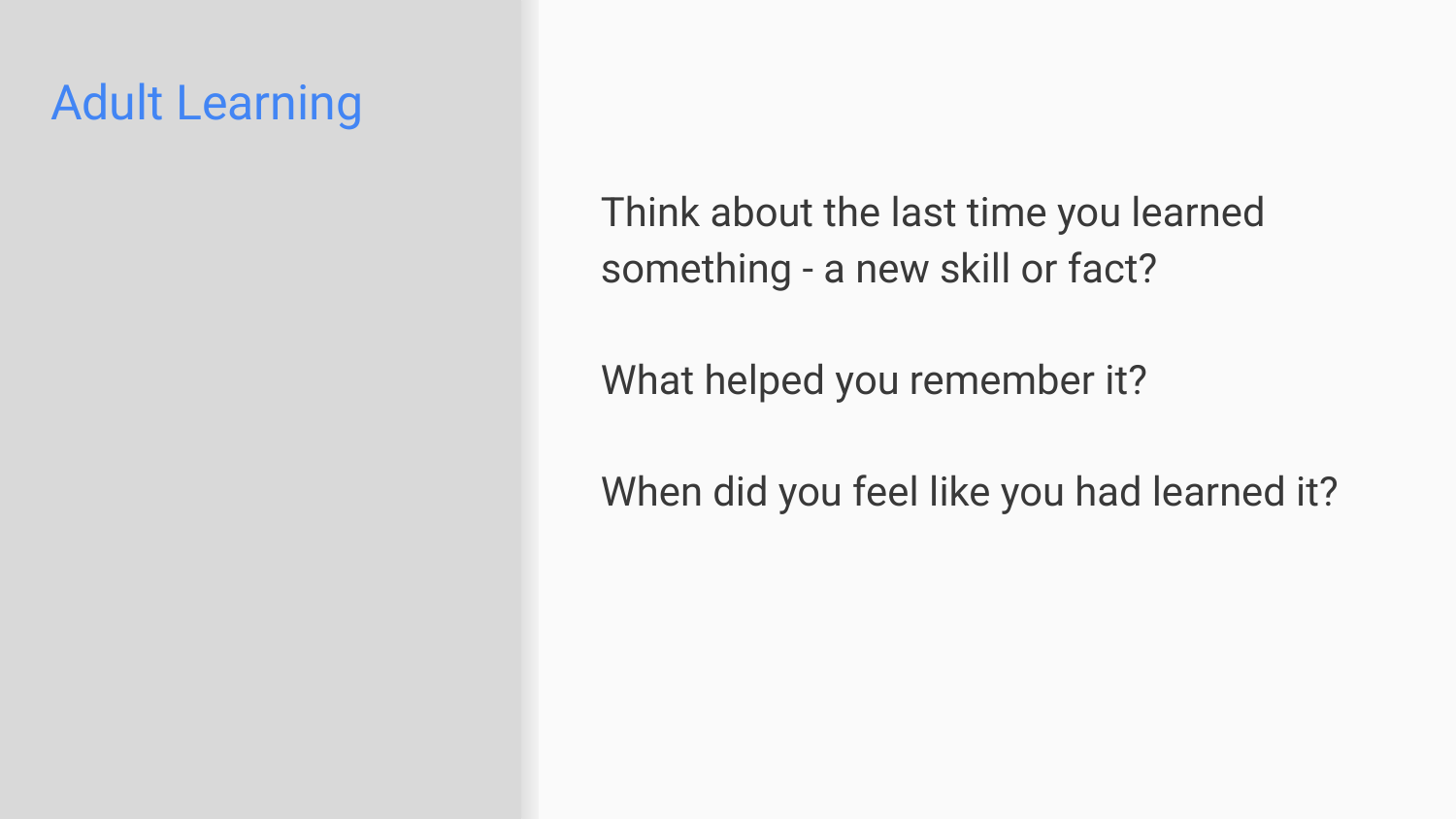

# Adult Learning
Think about the last time you learned something - a new skill or fact?

What helped you remember it?

When did you feel like you had learned it?